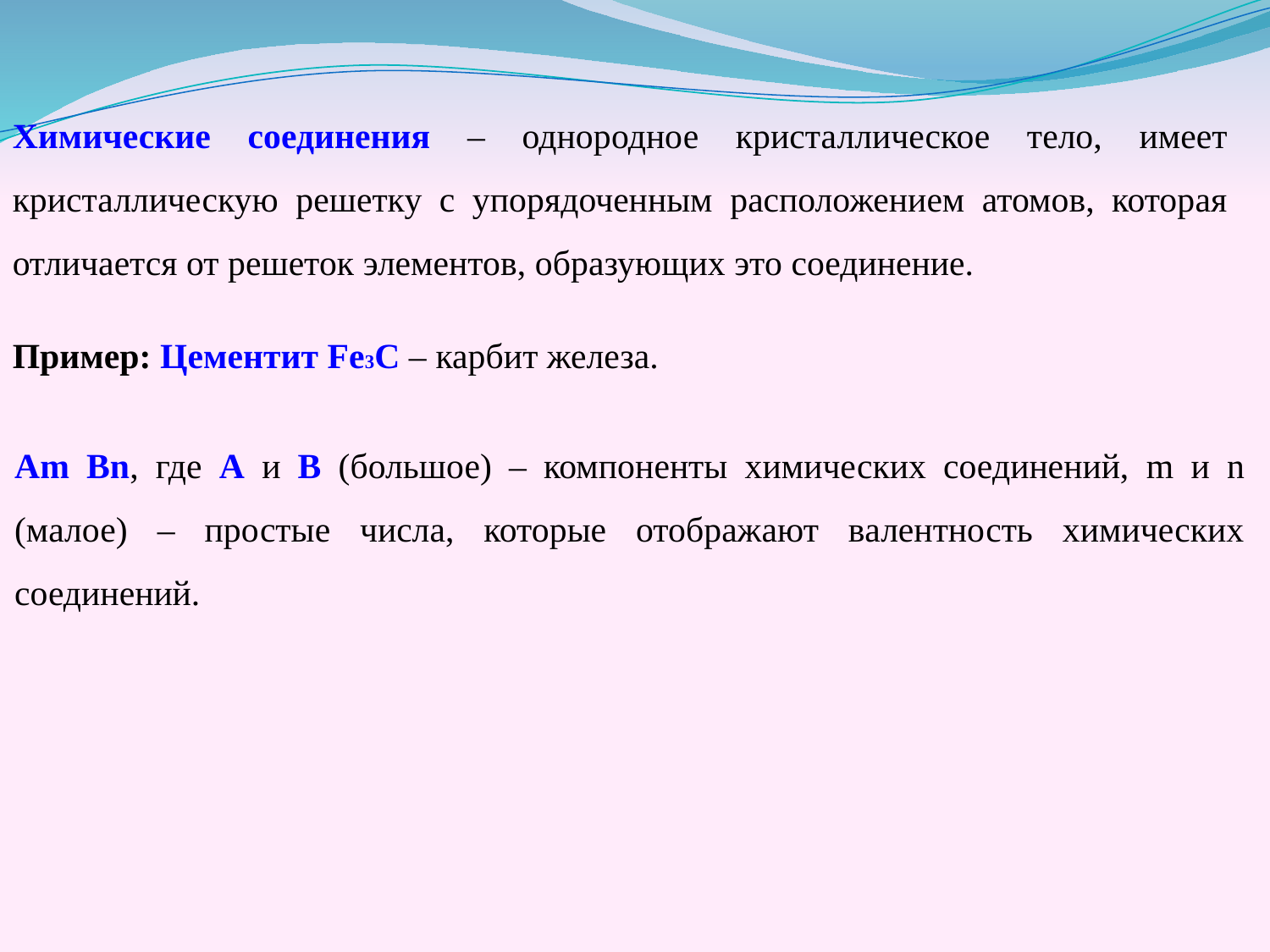

Химические соединения – однородное кристаллическое тело, имеет кристаллическую решетку с упорядоченным расположением атомов, которая отличается от решеток элементов, образующих это соединение.
Пример: Цементит Fe3C – карбит железа.
Аm Bn, где А и В (большое) – компоненты химических соединений, m и n (малое) – простые числа, которые отображают валентность химических соединений.